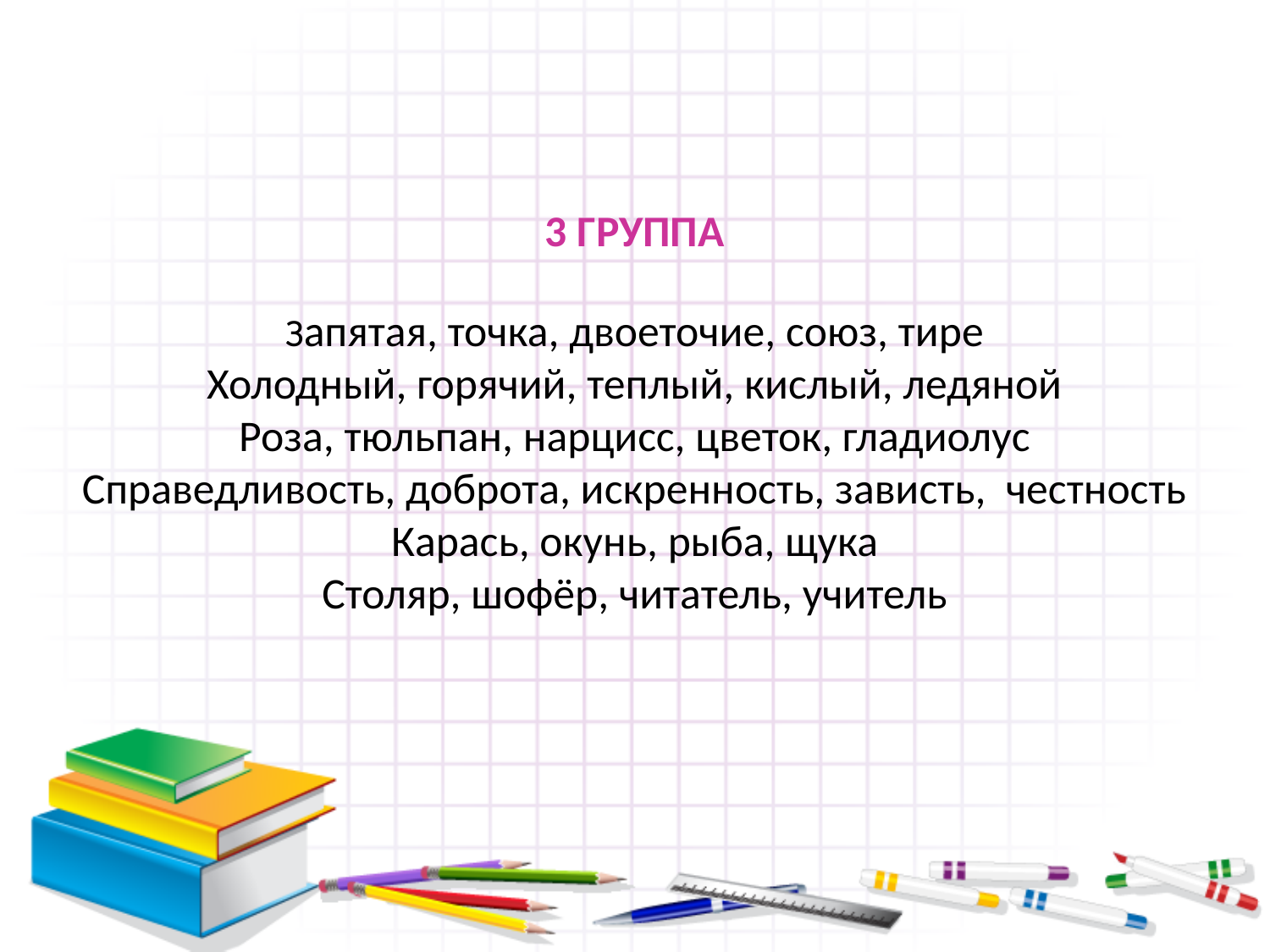

# 3 ГРУППА Запятая, точка, двоеточие, союз, тире Холодный, горячий, теплый, кислый, ледяной Роза, тюльпан, нарцисс, цветок, гладиолус Справедливость, доброта, искренность, зависть,  честность Карась, окунь, рыба, щука Столяр, шофёр, читатель, учитель